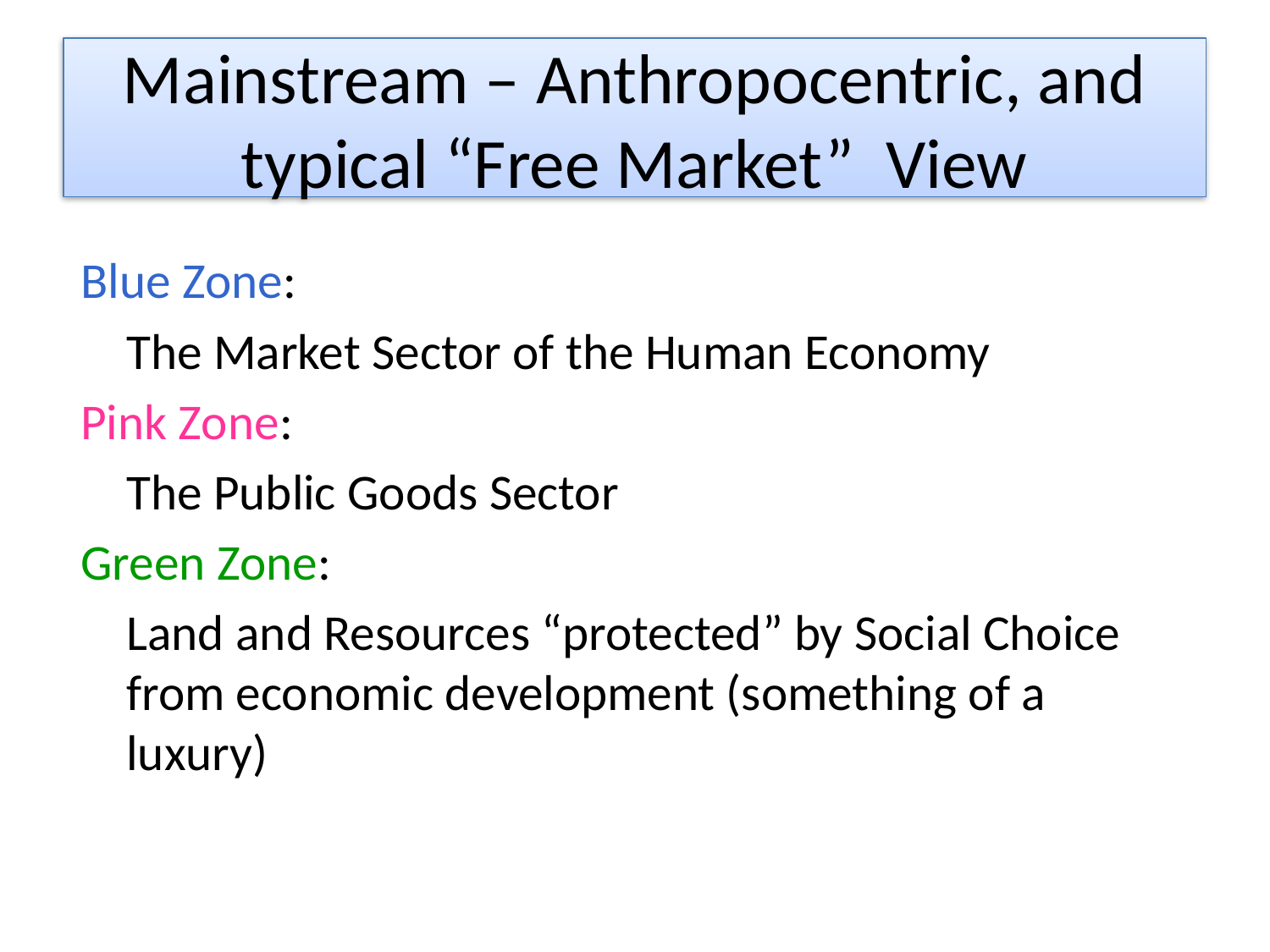

# Mainstream – Anthropocentric, and typical “Free Market”  View
Blue Zone:
	The Market Sector of the Human Economy
Pink Zone:
	The Public Goods Sector
Green Zone:
	Land and Resources “protected” by Social Choice from economic development (something of a luxury)